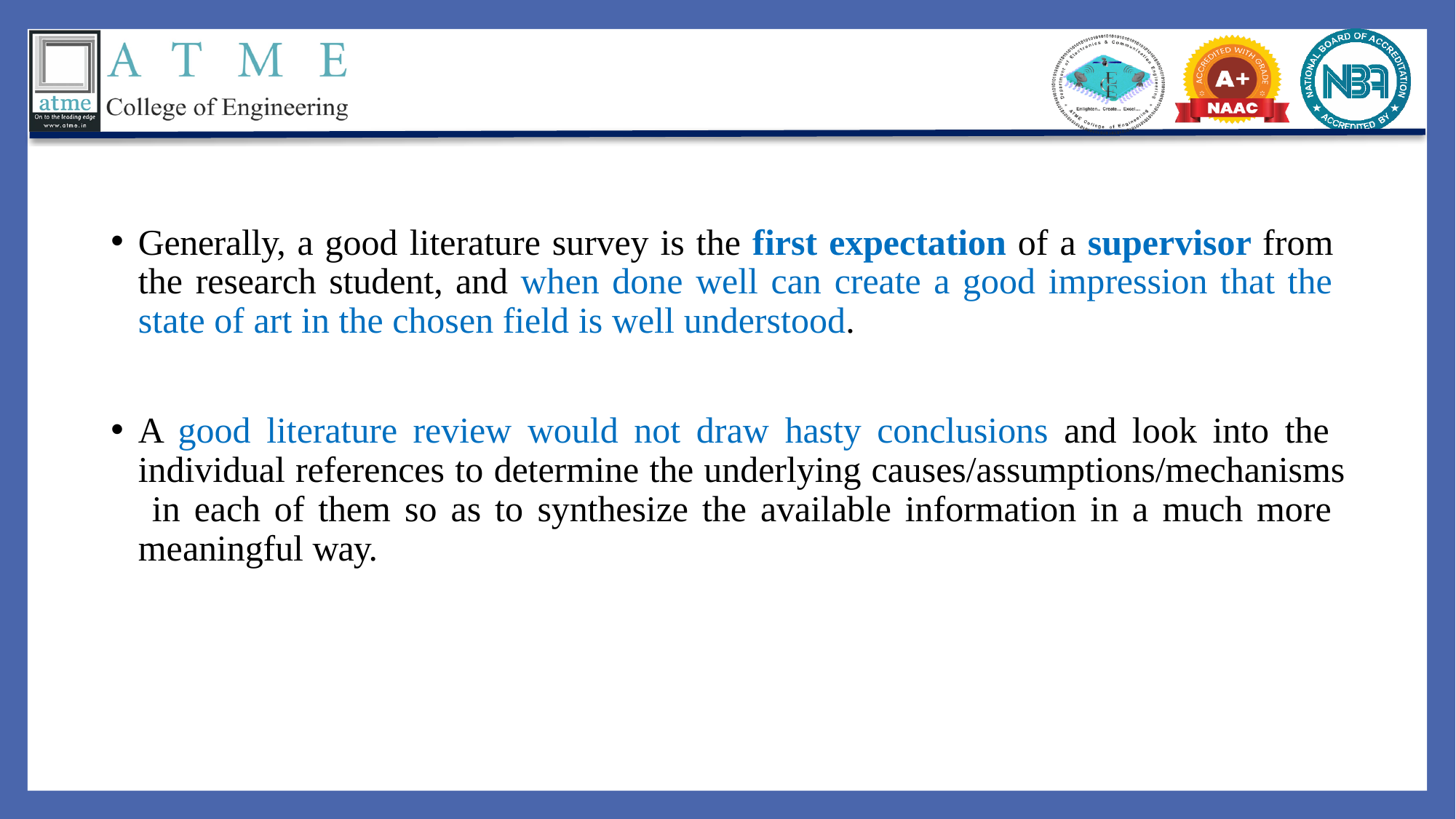

Generally, a good literature survey is the first expectation of a supervisor from  the research student, and when done well can create a good impression that the  state of art in the chosen field is well understood.

A good literature review would not draw hasty conclusions and look into the  individual references to determine the underlying causes/assumptions/mechanisms  in each of them so as to synthesize the available information in a much more  meaningful way.